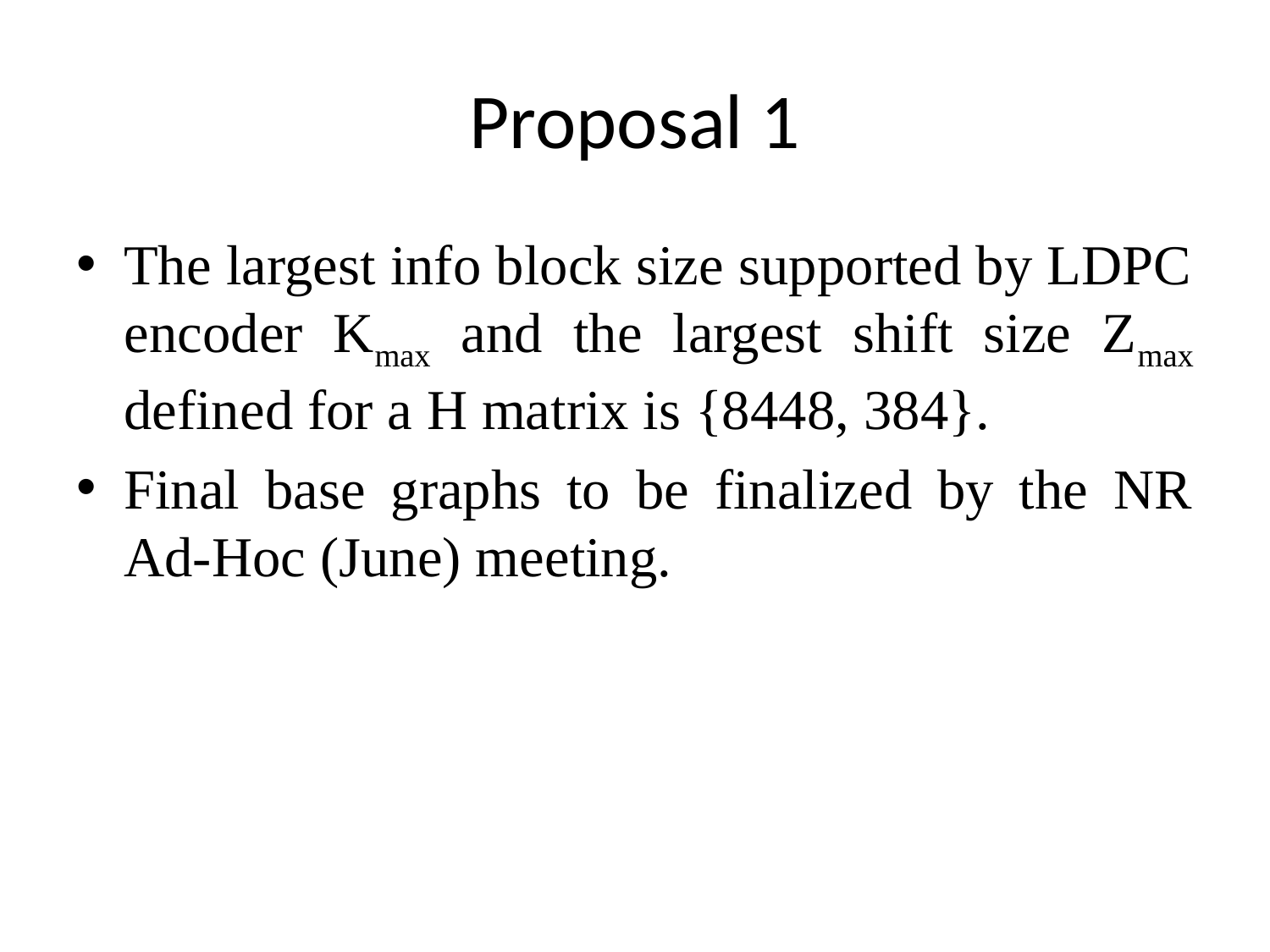

# Proposal 1
The largest info block size supported by LDPC encoder Kmax and the largest shift size Zmax defined for a H matrix is {8448, 384}.
Final base graphs to be finalized by the NR Ad-Hoc (June) meeting.